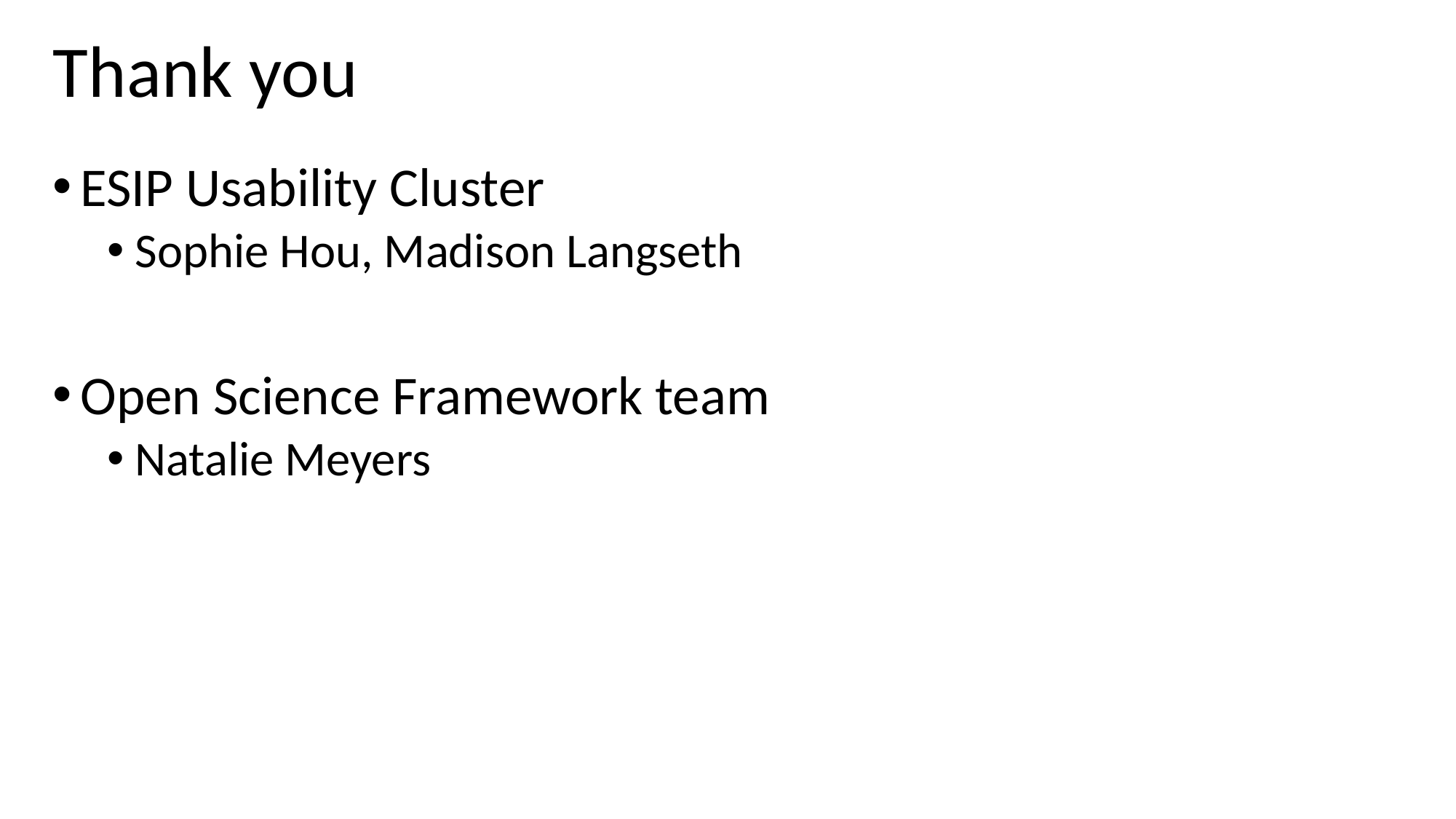

# Thank you
ESIP Usability Cluster
Sophie Hou, Madison Langseth

Open Science Framework team
Natalie Meyers